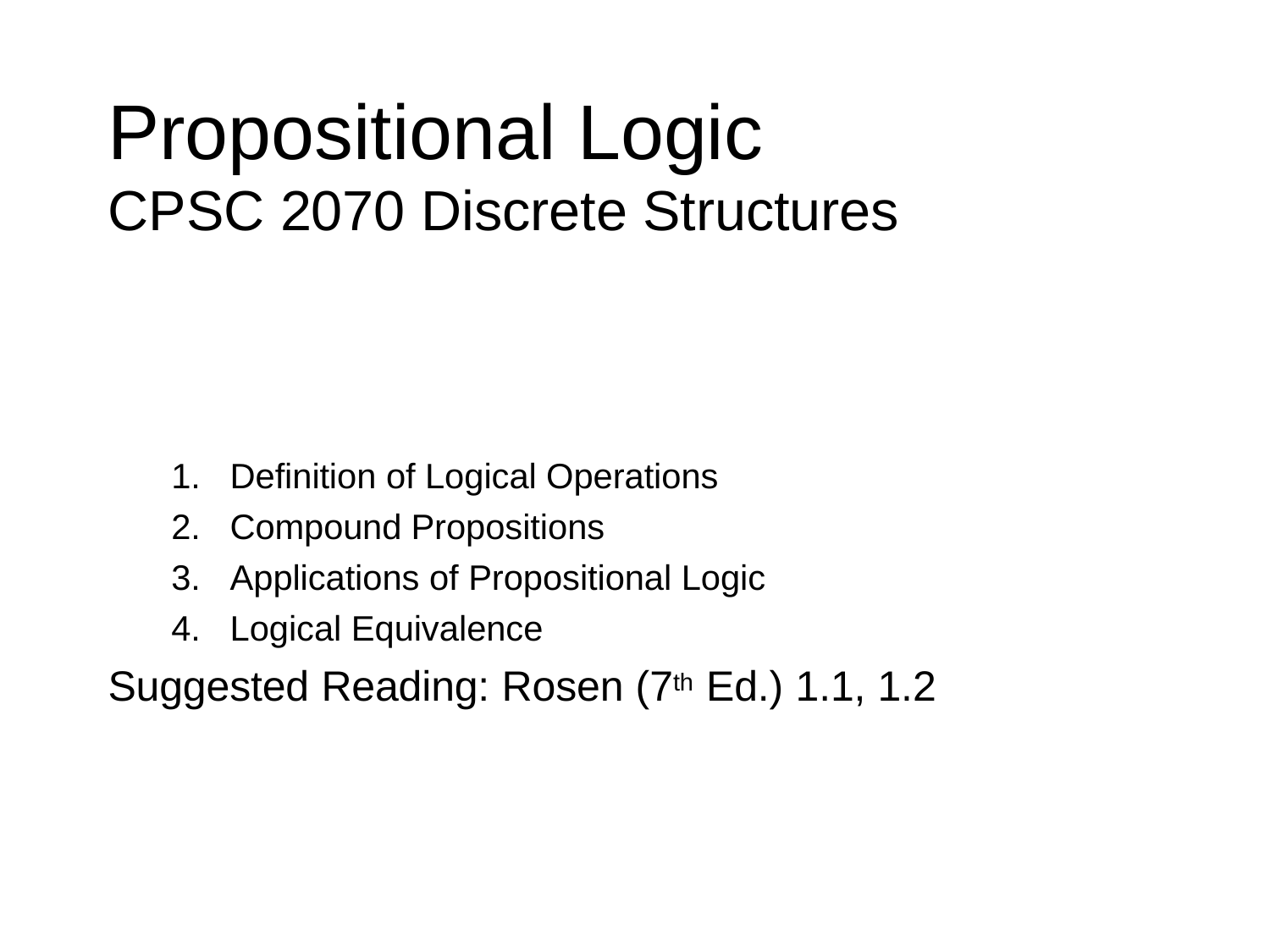

# Propositional Logic
CPSC 2070 Discrete Structures
Definition of Logical Operations
Compound Propositions
Applications of Propositional Logic
Logical Equivalence
Suggested Reading: Rosen (7th Ed.) 1.1, 1.2